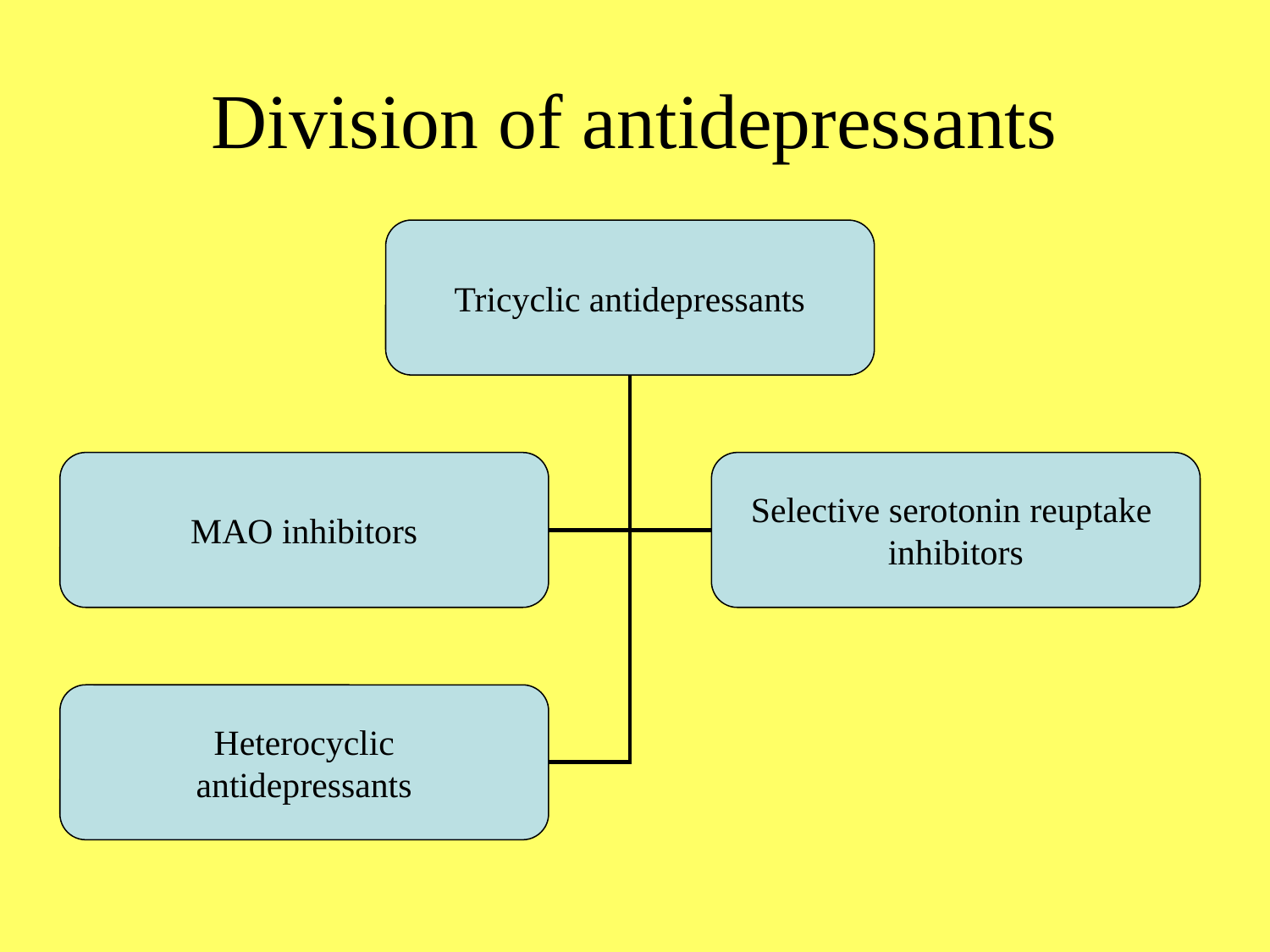

# Division of antidepressants
Tricyclic antidepressants
MAO inhibitors
Selective serotonin reuptake
inhibitors
Heterocyclic
antidepressants